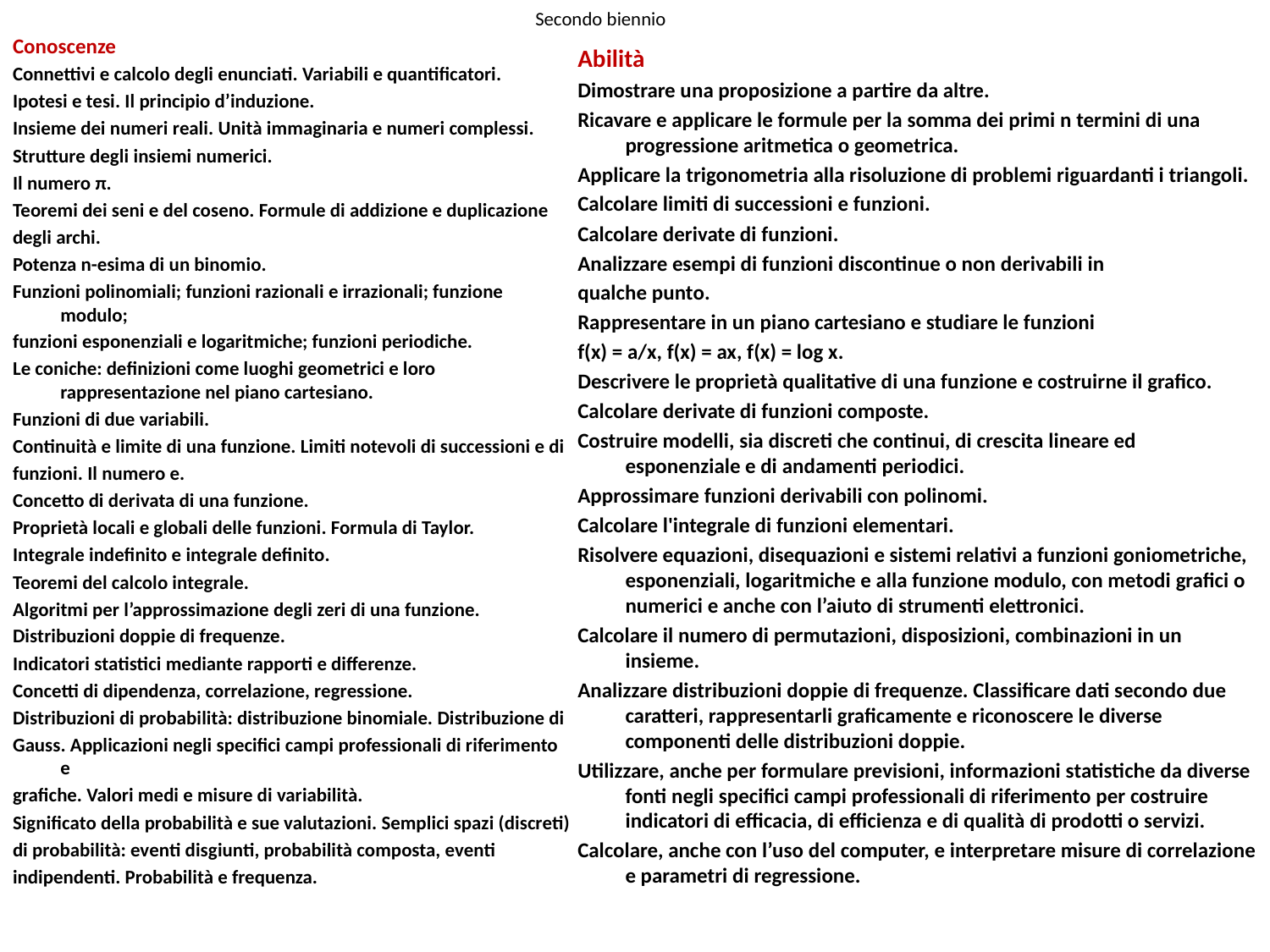

# Secondo biennio
Conoscenze
Connettivi e calcolo degli enunciati. Variabili e quantificatori.
Ipotesi e tesi. Il principio d’induzione.
Insieme dei numeri reali. Unità immaginaria e numeri complessi.
Strutture degli insiemi numerici.
Il numero π.
Teoremi dei seni e del coseno. Formule di addizione e duplicazione
degli archi.
Potenza n-esima di un binomio.
Funzioni polinomiali; funzioni razionali e irrazionali; funzione modulo;
funzioni esponenziali e logaritmiche; funzioni periodiche.
Le coniche: definizioni come luoghi geometrici e loro rappresentazione nel piano cartesiano.
Funzioni di due variabili.
Continuità e limite di una funzione. Limiti notevoli di successioni e di
funzioni. Il numero e.
Concetto di derivata di una funzione.
Proprietà locali e globali delle funzioni. Formula di Taylor.
Integrale indefinito e integrale definito.
Teoremi del calcolo integrale.
Algoritmi per l’approssimazione degli zeri di una funzione.
Distribuzioni doppie di frequenze.
Indicatori statistici mediante rapporti e differenze.
Concetti di dipendenza, correlazione, regressione.
Distribuzioni di probabilità: distribuzione binomiale. Distribuzione di
Gauss. Applicazioni negli specifici campi professionali di riferimento e
grafiche. Valori medi e misure di variabilità.
Significato della probabilità e sue valutazioni. Semplici spazi (discreti)
di probabilità: eventi disgiunti, probabilità composta, eventi
indipendenti. Probabilità e frequenza.
Abilità
Dimostrare una proposizione a partire da altre.
Ricavare e applicare le formule per la somma dei primi n termini di una progressione aritmetica o geometrica.
Applicare la trigonometria alla risoluzione di problemi riguardanti i triangoli.
Calcolare limiti di successioni e funzioni.
Calcolare derivate di funzioni.
Analizzare esempi di funzioni discontinue o non derivabili in
qualche punto.
Rappresentare in un piano cartesiano e studiare le funzioni
f(x) = a/x, f(x) = ax, f(x) = log x.
Descrivere le proprietà qualitative di una funzione e costruirne il grafico.
Calcolare derivate di funzioni composte.
Costruire modelli, sia discreti che continui, di crescita lineare ed esponenziale e di andamenti periodici.
Approssimare funzioni derivabili con polinomi.
Calcolare l'integrale di funzioni elementari.
Risolvere equazioni, disequazioni e sistemi relativi a funzioni goniometriche, esponenziali, logaritmiche e alla funzione modulo, con metodi grafici o numerici e anche con l’aiuto di strumenti elettronici.
Calcolare il numero di permutazioni, disposizioni, combinazioni in un insieme.
Analizzare distribuzioni doppie di frequenze. Classificare dati secondo due caratteri, rappresentarli graficamente e riconoscere le diverse componenti delle distribuzioni doppie.
Utilizzare, anche per formulare previsioni, informazioni statistiche da diverse fonti negli specifici campi professionali di riferimento per costruire indicatori di efficacia, di efficienza e di qualità di prodotti o servizi.
Calcolare, anche con l’uso del computer, e interpretare misure di correlazione e parametri di regressione.